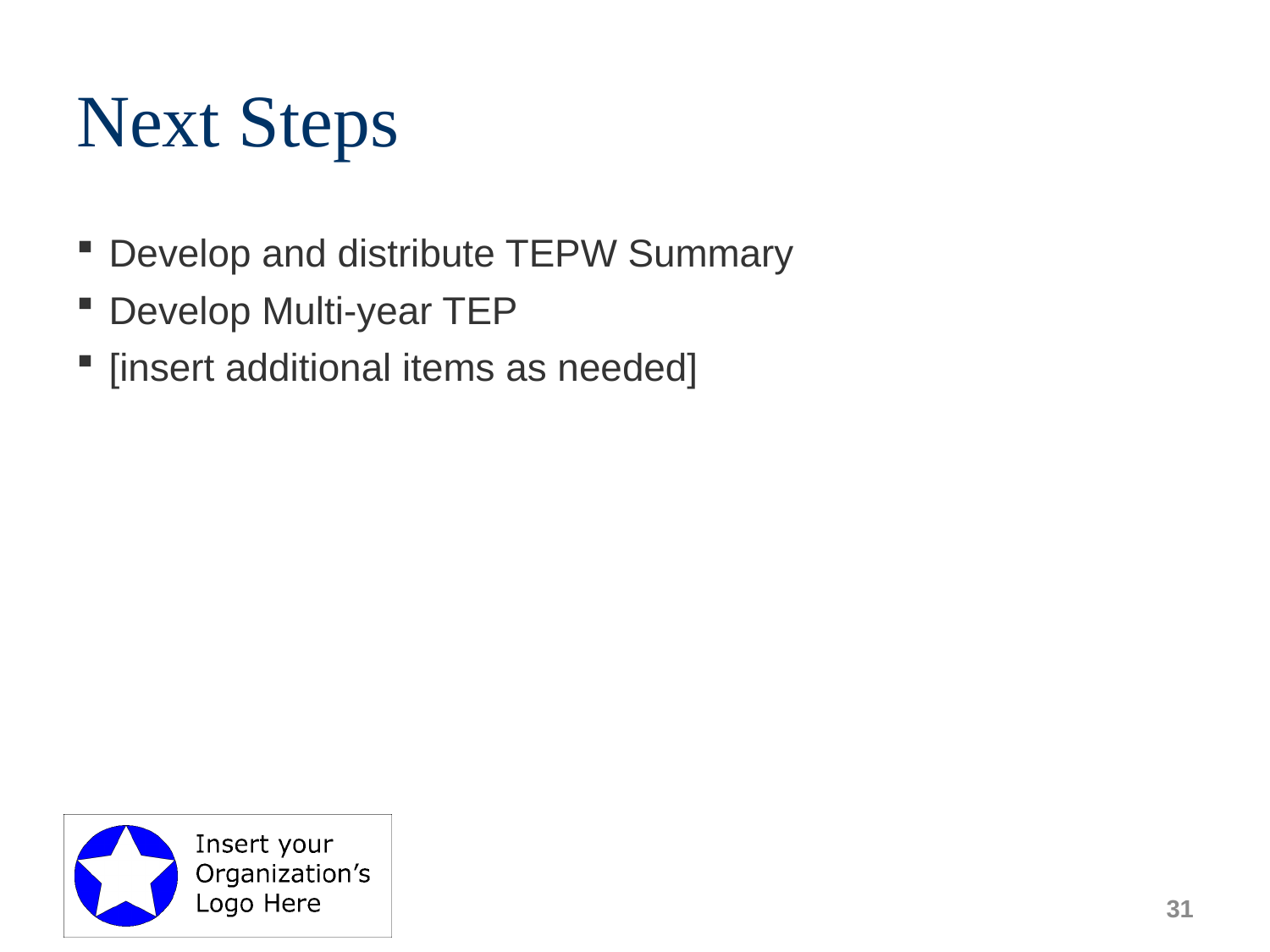

# Next Steps
Develop and distribute TEPW Summary
Develop Multi-year TEP
[insert additional items as needed]
31